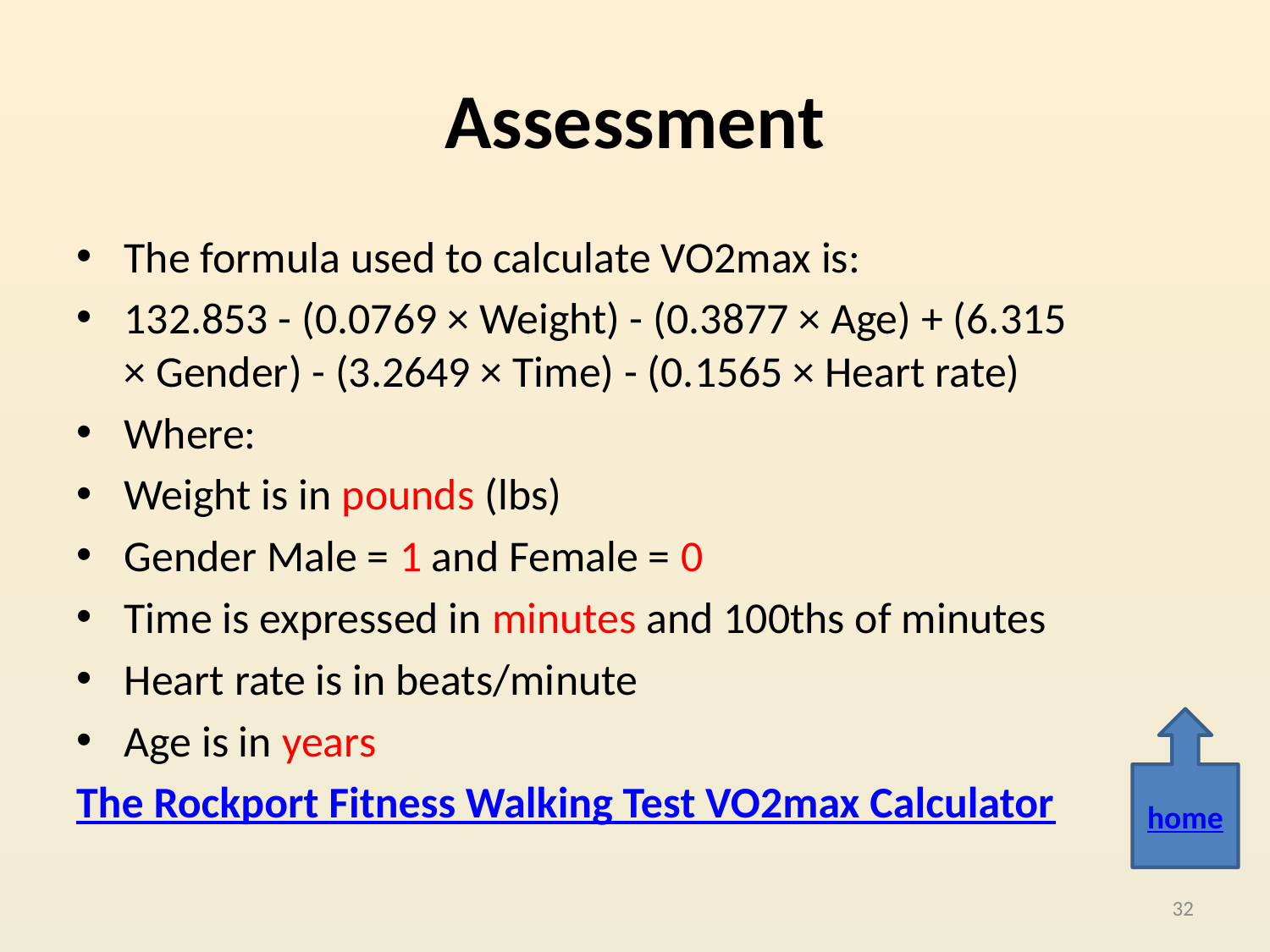

# Assessment
The formula used to calculate VO2max is:
132.853 - (0.0769 × Weight) - (0.3877 × Age) + (6.315 × Gender) - (3.2649 × Time) - (0.1565 × Heart rate)
Where:
Weight is in pounds (lbs)
Gender Male = 1 and Female = 0
Time is expressed in minutes and 100ths of minutes
Heart rate is in beats/minute
Age is in years
The Rockport Fitness Walking Test VO2max Calculator
home
32